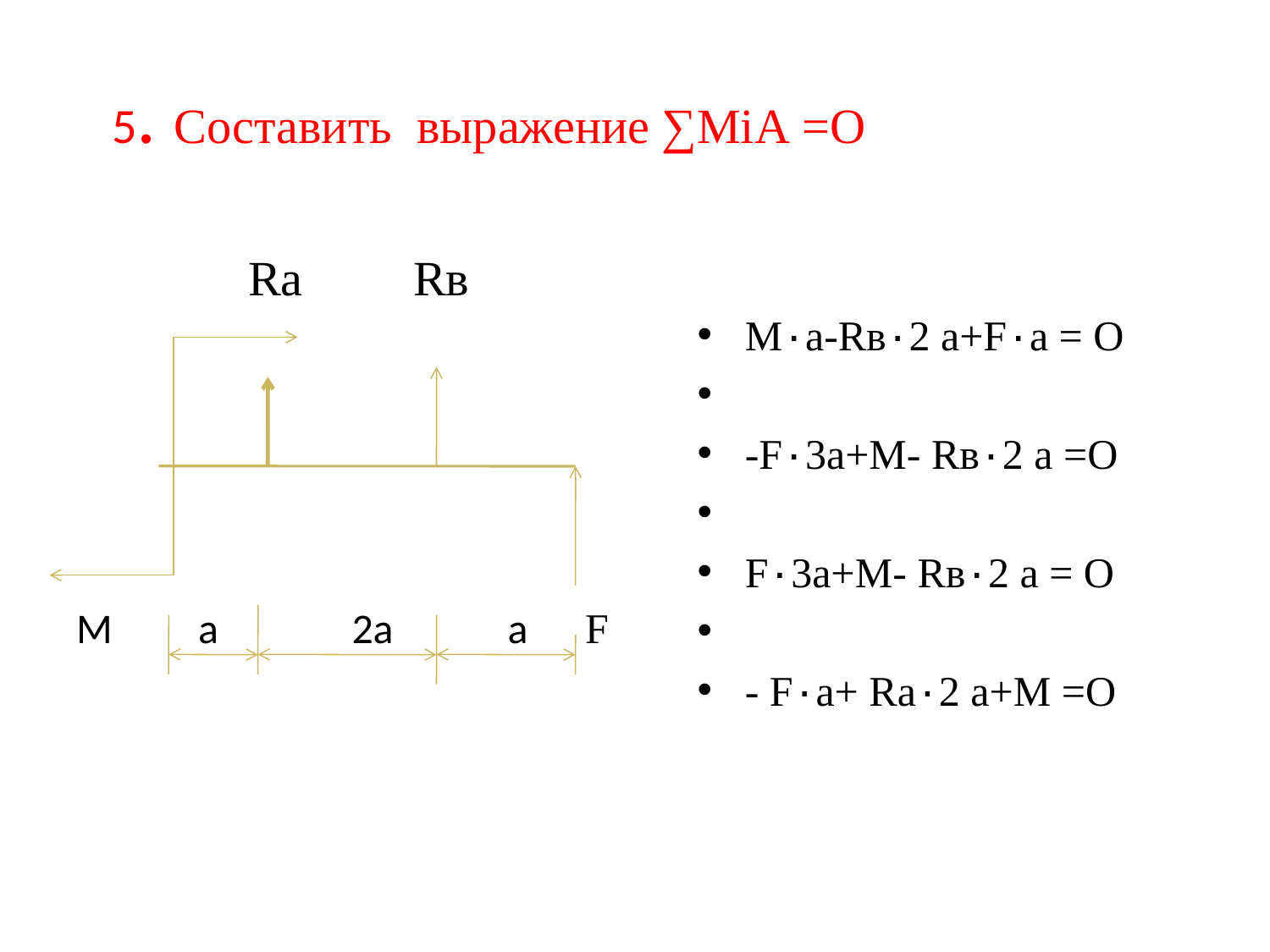

# 5. Составить  выражение ∑МiА =О Rа         Rв

М۰а-Rв۰2 а+F۰а = О

-F۰3а+М- Rв۰2 а =О

F۰3а+М- Rв۰2 а = О

- F۰а+ Rа۰2 а+М =О

М         а              2а            а      F